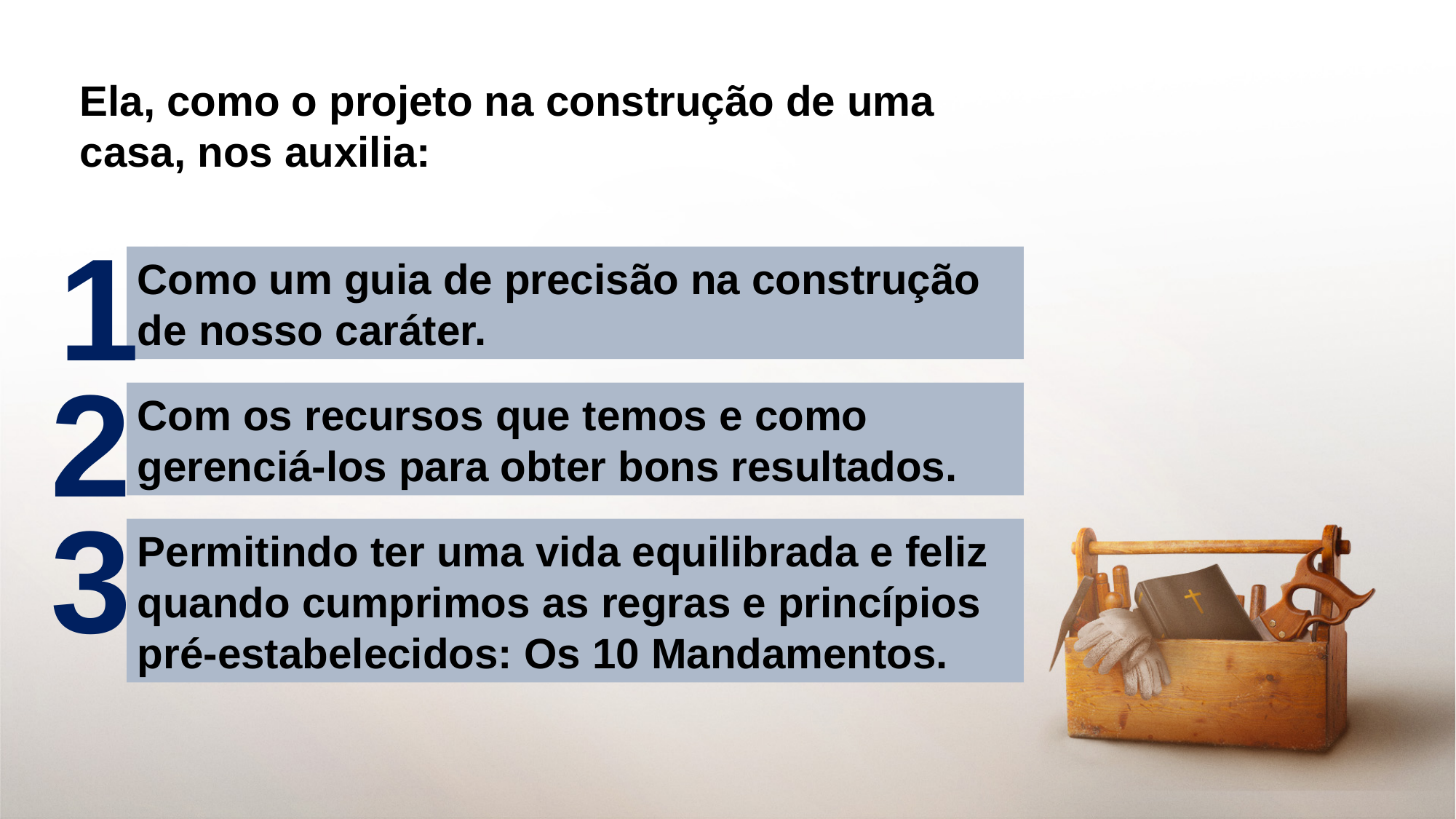

Ela, como o projeto na construção de uma casa, nos auxilia:
1
Como um guia de precisão na construção de nosso caráter.
2
Com os recursos que temos e como gerenciá-los para obter bons resultados.
3
Permitindo ter uma vida equilibrada e feliz quando cumprimos as regras e princípios pré-estabelecidos: Os 10 Mandamentos.